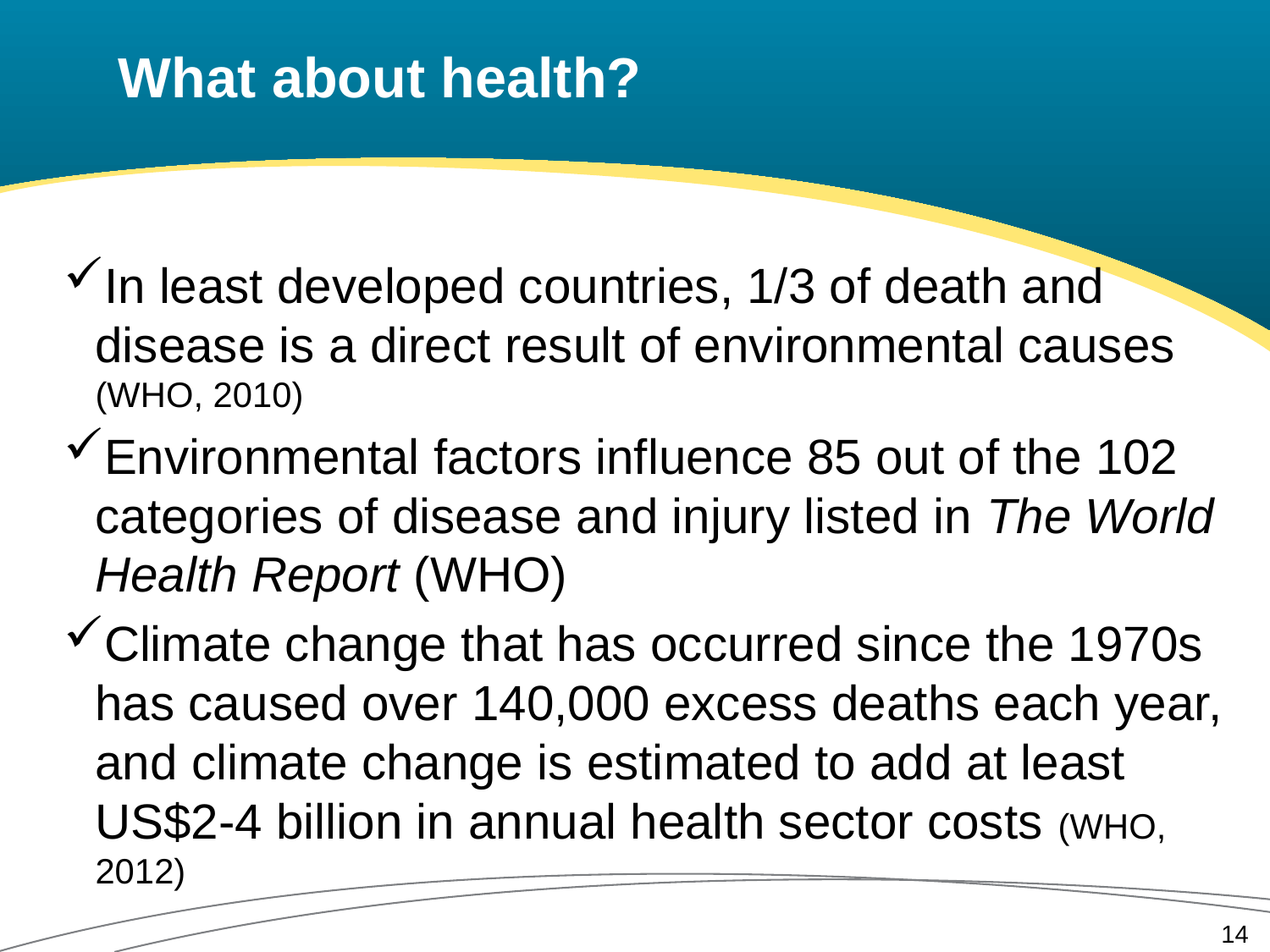

What about health?
In least developed countries, 1/3 of death and disease is a direct result of environmental causes (WHO, 2010)
Environmental factors influence 85 out of the 102 categories of disease and injury listed in The World Health Report (WHO)
Climate change that has occurred since the 1970s has caused over 140,000 excess deaths each year, and climate change is estimated to add at least US$2-4 billion in annual health sector costs (WHO, 2012)
14